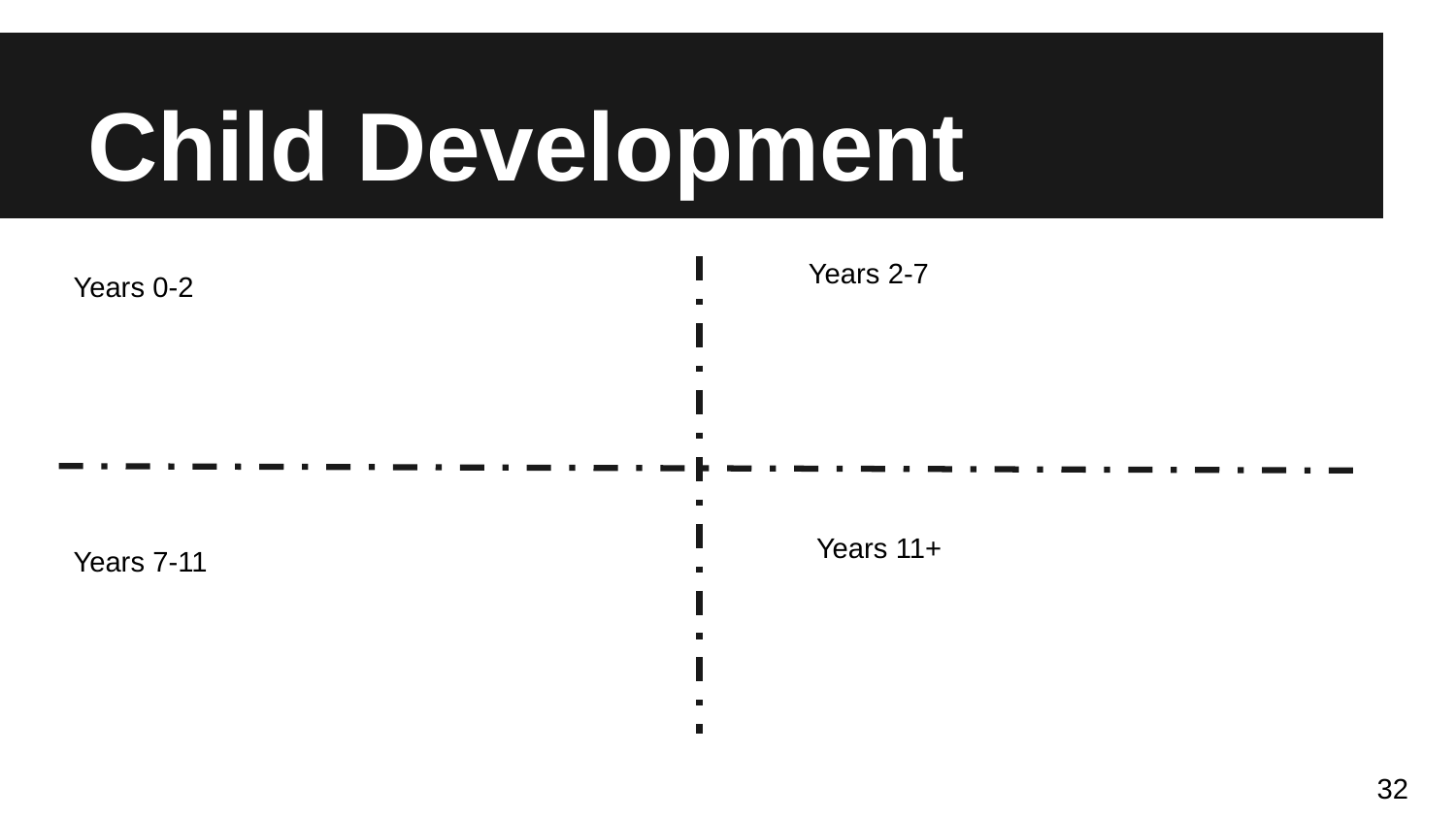

# Child Development
Years 2-7
Years 0-2
Years 11+
Years 7-11
32